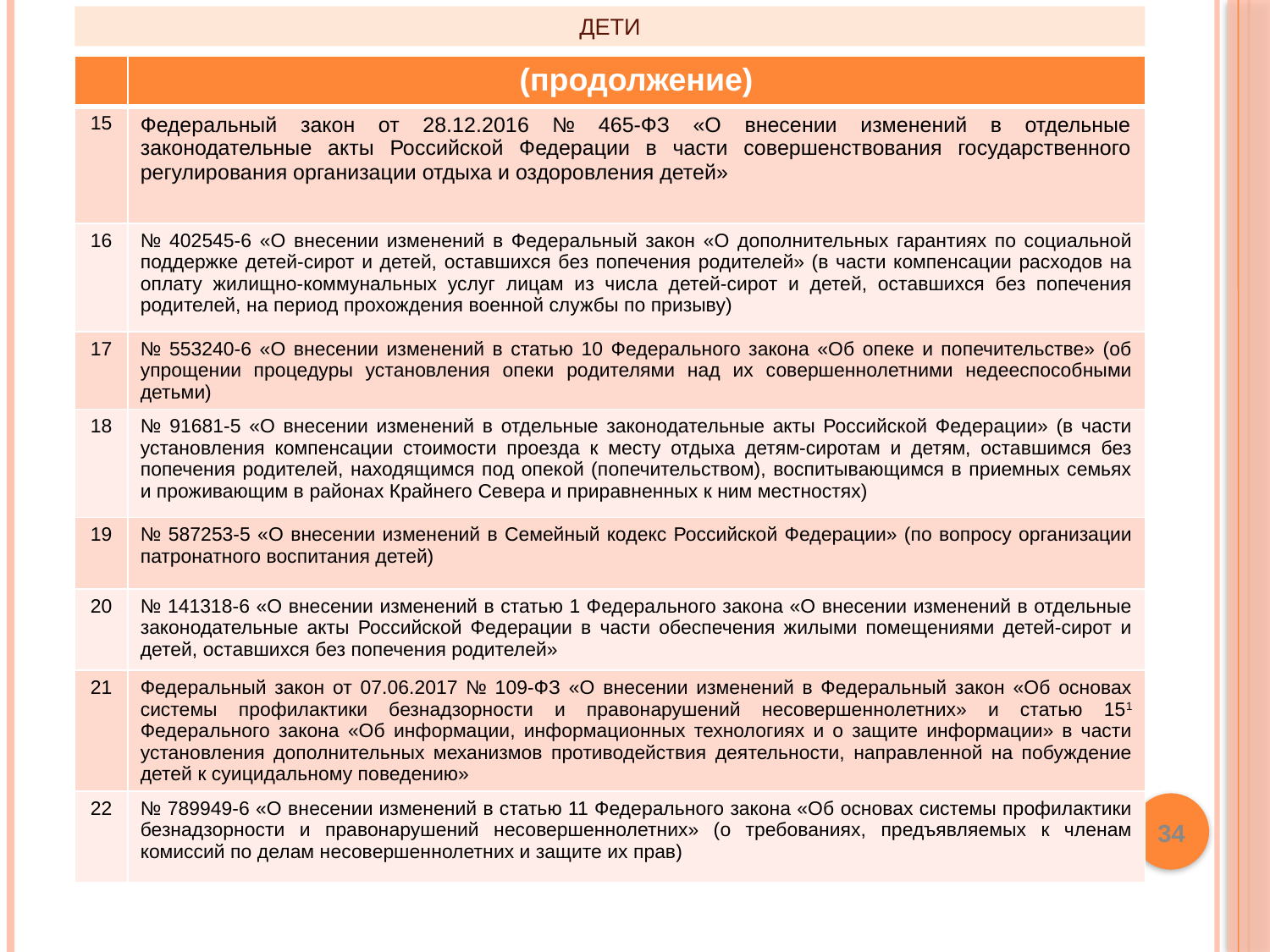

ДЕТИ
|  | (продолжение) |
| --- | --- |
| 15 | Федеральный закон от 28.12.2016 № 465-ФЗ «О внесении изменений в отдельные законодательные акты Российской Федерации в части совершенствования государственного регулирования организации отдыха и оздоровления детей» |
| 16 | № 402545-6 «О внесении изменений в Федеральный закон «О дополнительных гарантиях по социальной поддержке детей-сирот и детей, оставшихся без попечения родителей» (в части компенсации расходов на оплату жилищно-коммунальных услуг лицам из числа детей-сирот и детей, оставшихся без попечения родителей, на период прохождения военной службы по призыву) |
| 17 | № 553240-6 «О внесении изменений в статью 10 Федерального закона «Об опеке и попечительстве» (об упрощении процедуры установления опеки родителями над их совершеннолетними недееспособными детьми) |
| 18 | № 91681-5 «О внесении изменений в отдельные законодательные акты Российской Федерации» (в части установления компенсации стоимости проезда к месту отдыха детям-сиротам и детям, оставшимся без попечения родителей, находящимся под опекой (попечительством), воспитывающимся в приемных семьях и проживающим в районах Крайнего Севера и приравненных к ним местностях) |
| 19 | № 587253-5 «О внесении изменений в Семейный кодекс Российской Федерации» (по вопросу организации патронатного воспитания детей) |
| 20 | № 141318-6 «О внесении изменений в статью 1 Федерального закона «О внесении изменений в отдельные законодательные акты Российской Федерации в части обеспечения жилыми помещениями детей-сирот и детей, оставшихся без попечения родителей» |
| 21 | Федеральный закон от 07.06.2017 № 109-ФЗ «О внесении изменений в Федеральный закон «Об основах системы профилактики безнадзорности и правонарушений несовершеннолетних» и статью 151 Федерального закона «Об информации, информационных технологиях и о защите информации» в части установления дополнительных механизмов противодействия деятельности, направленной на побуждение детей к суицидальному поведению» |
| 22 | № 789949-6 «О внесении изменений в статью 11 Федерального закона «Об основах системы профилактики безнадзорности и правонарушений несовершеннолетних» (о требованиях, предъявляемых к членам комиссий по делам несовершеннолетних и защите их прав) |
34